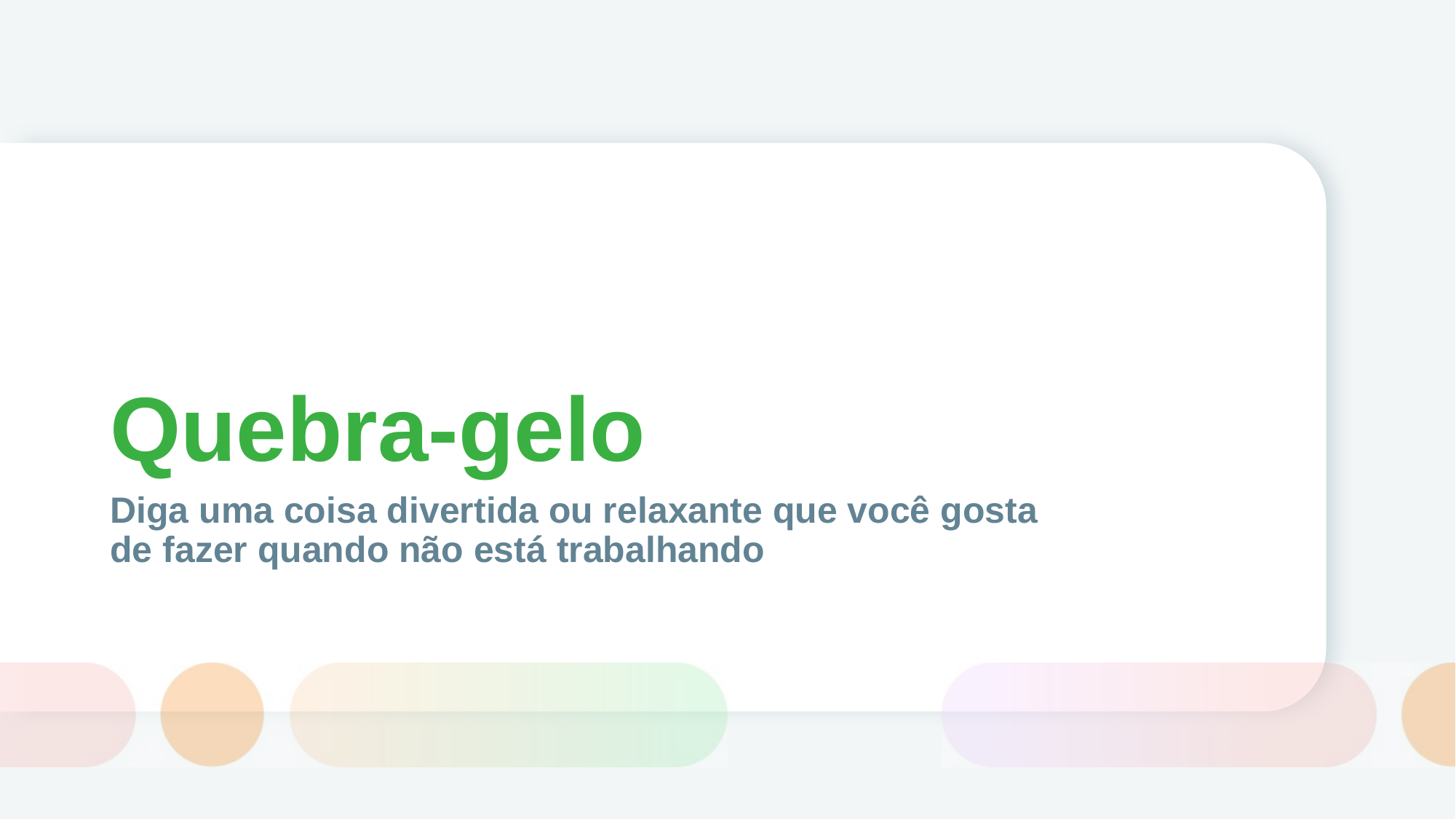

# Quebra-gelo
Diga uma coisa divertida ou relaxante que você gosta de fazer quando não está trabalhando